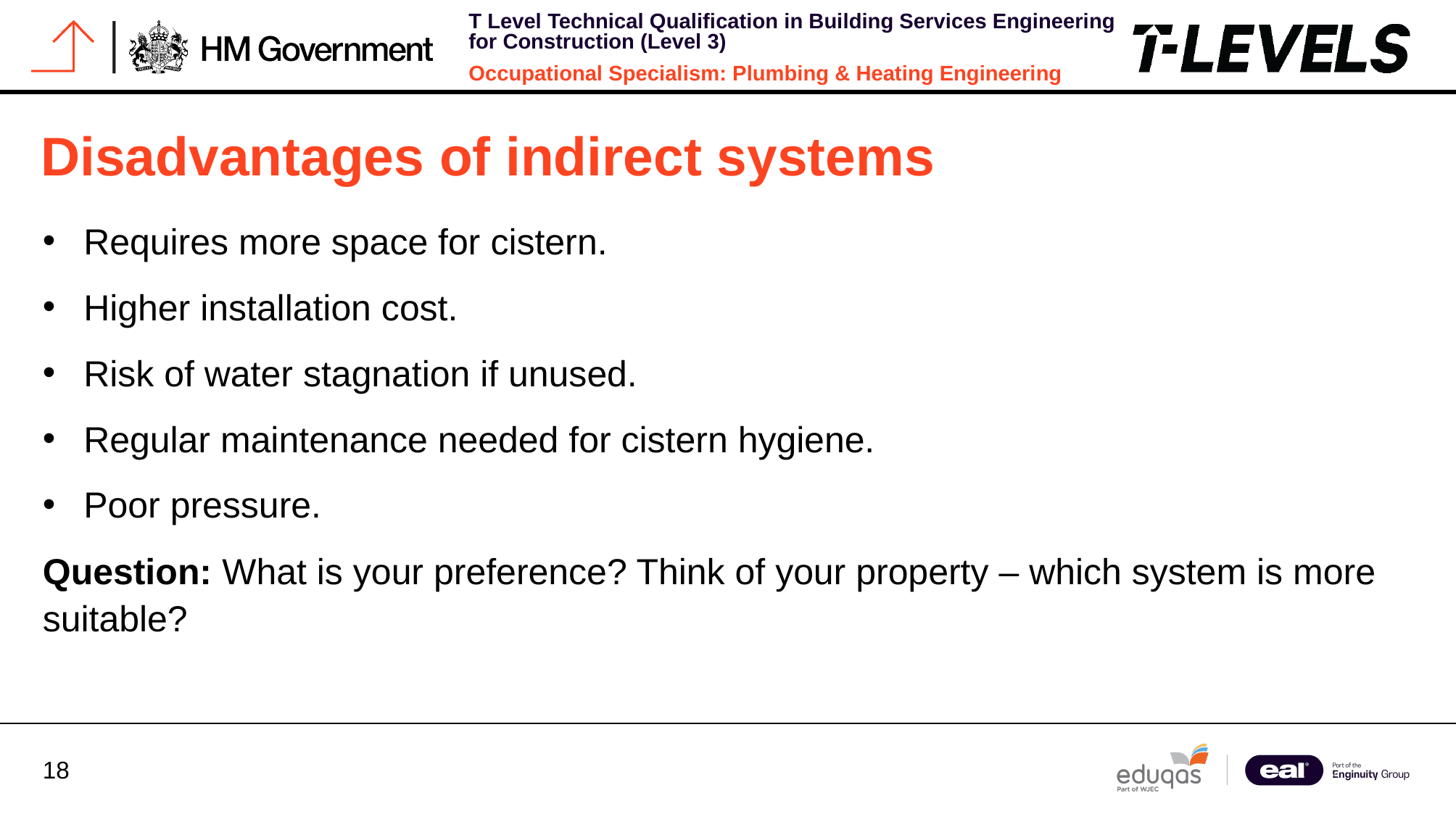

# Disadvantages of indirect systems
Requires more space for cistern.
Higher installation cost.
Risk of water stagnation if unused.
Regular maintenance needed for cistern hygiene.
Poor pressure.
Question: What is your preference? Think of your property – which system is more suitable?